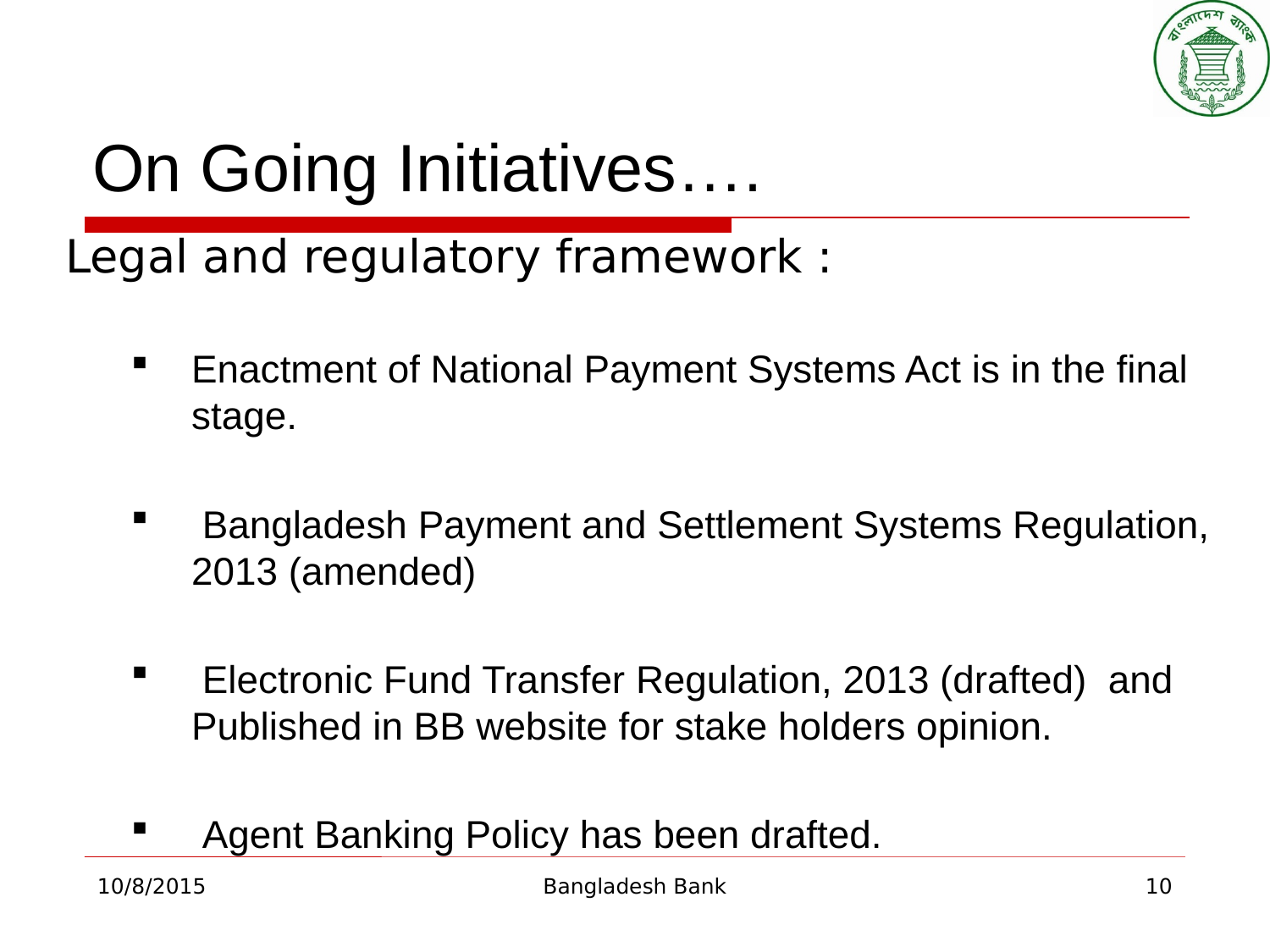

# On Going Initiatives….
Legal and regulatory framework :

Enactment of National Payment Systems Act is in the final stage.

 Bangladesh Payment and Settlement Systems Regulation, 2013 (amended)

 Electronic Fund Transfer Regulation, 2013 (drafted)  and Published in BB website for stake holders opinion.

 Agent Banking Policy has been drafted.
10/8/2015
Bangladesh Bank
10